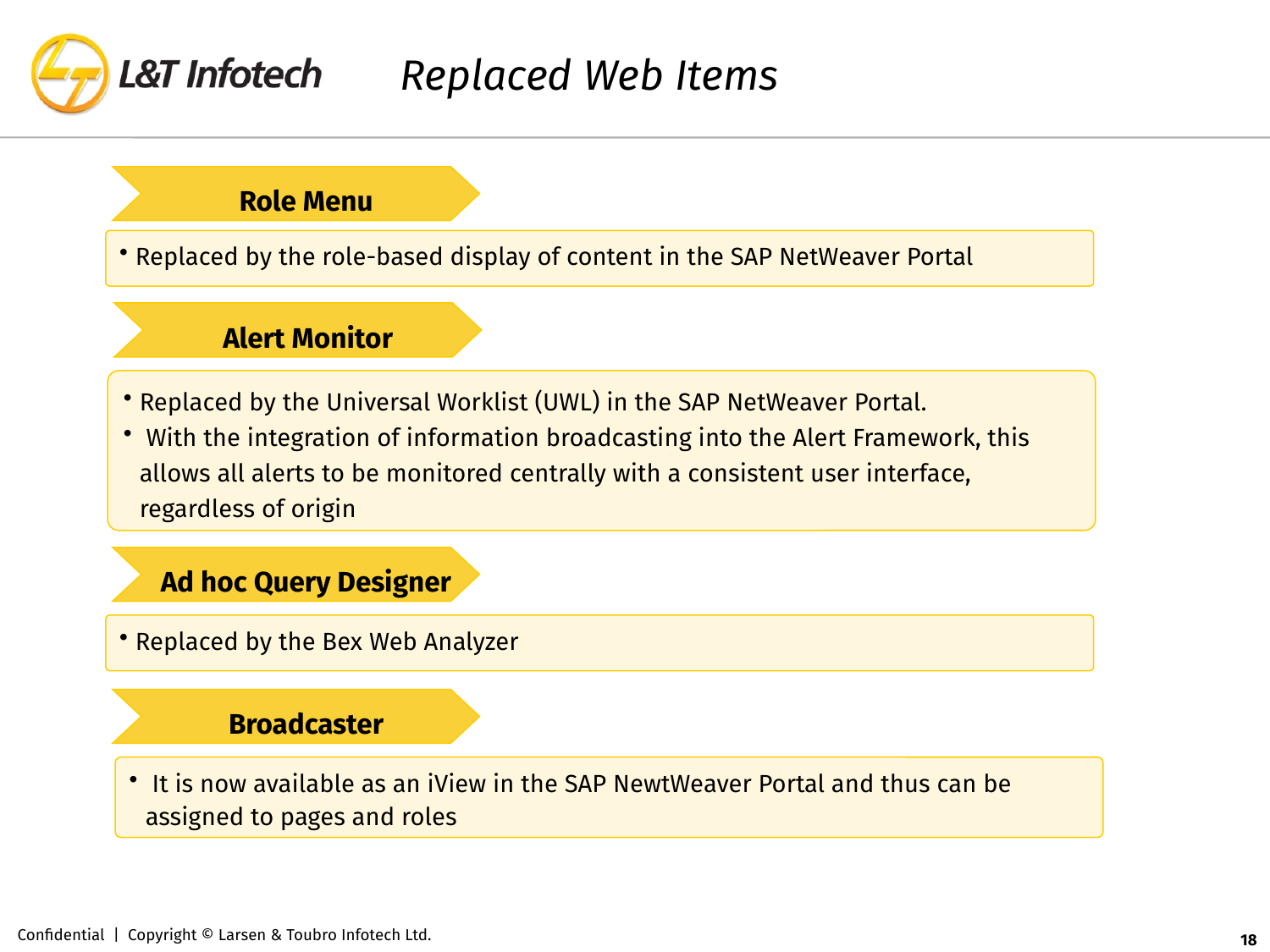

# Replaced Web Items
   Role Menu
Replaced by the role-based display of content in the SAP NetWeaver Portal
   Alert Monitor
Replaced by the Universal Worklist (UWL) in the SAP NetWeaver Portal.
 With the integration of information broadcasting into the Alert Framework, this allows all alerts to be monitored centrally with a consistent user interface, regardless of origin
   Ad hoc Query Designer
Replaced by the Bex Web Analyzer
   Broadcaster
 It is now available as an iView in the SAP NewtWeaver Portal and thus can be assigned to pages and roles
Confidential  |  Copyright © Larsen & Toubro Infotech Ltd.
18